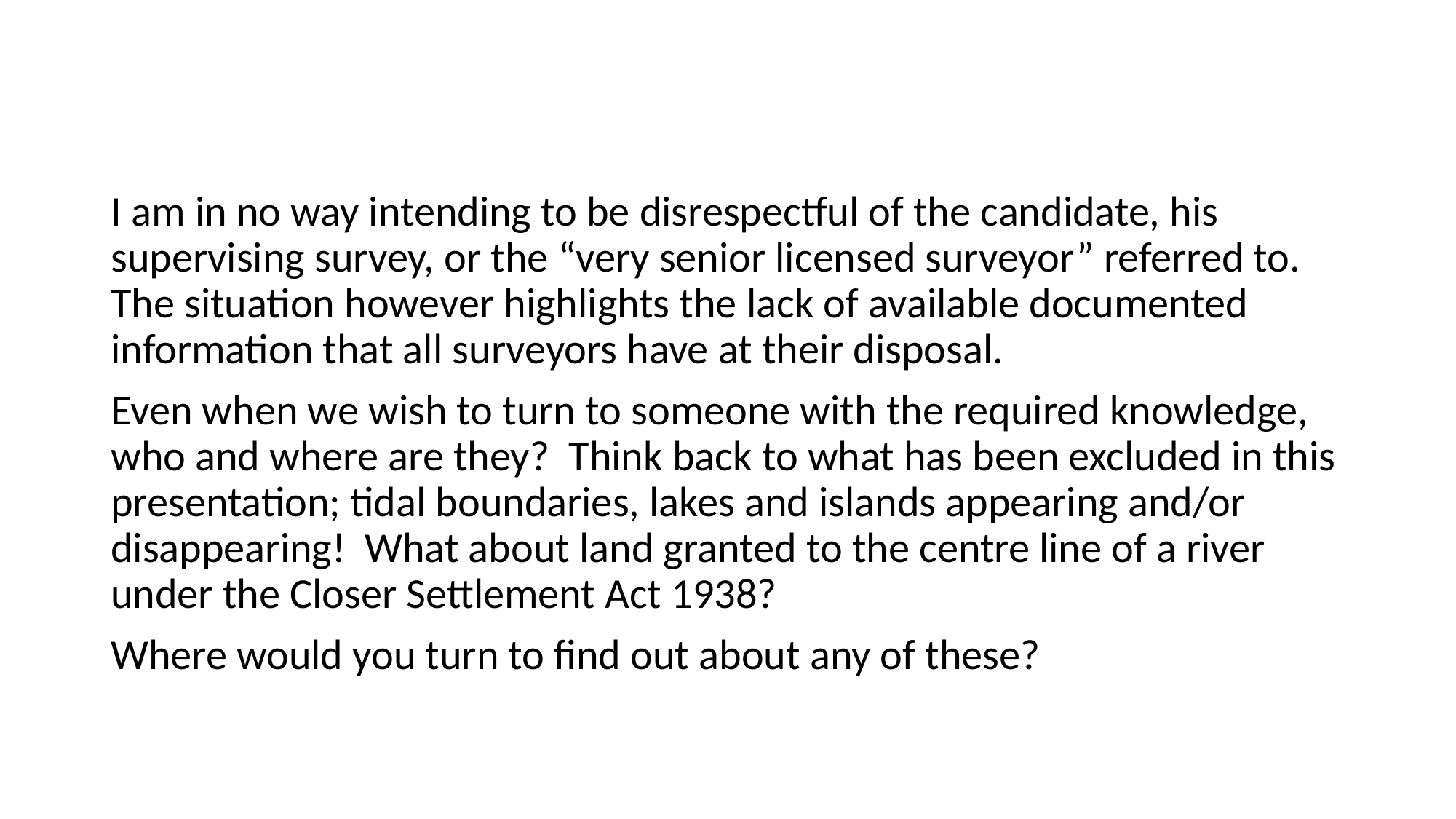

#
I am in no way intending to be disrespectful of the candidate, his supervising survey, or the “very senior licensed surveyor” referred to.  The situation however highlights the lack of available documented information that all surveyors have at their disposal.
Even when we wish to turn to someone with the required knowledge, who and where are they?  Think back to what has been excluded in this presentation; tidal boundaries, lakes and islands appearing and/or disappearing!  What about land granted to the centre line of a river under the Closer Settlement Act 1938?
Where would you turn to find out about any of these?